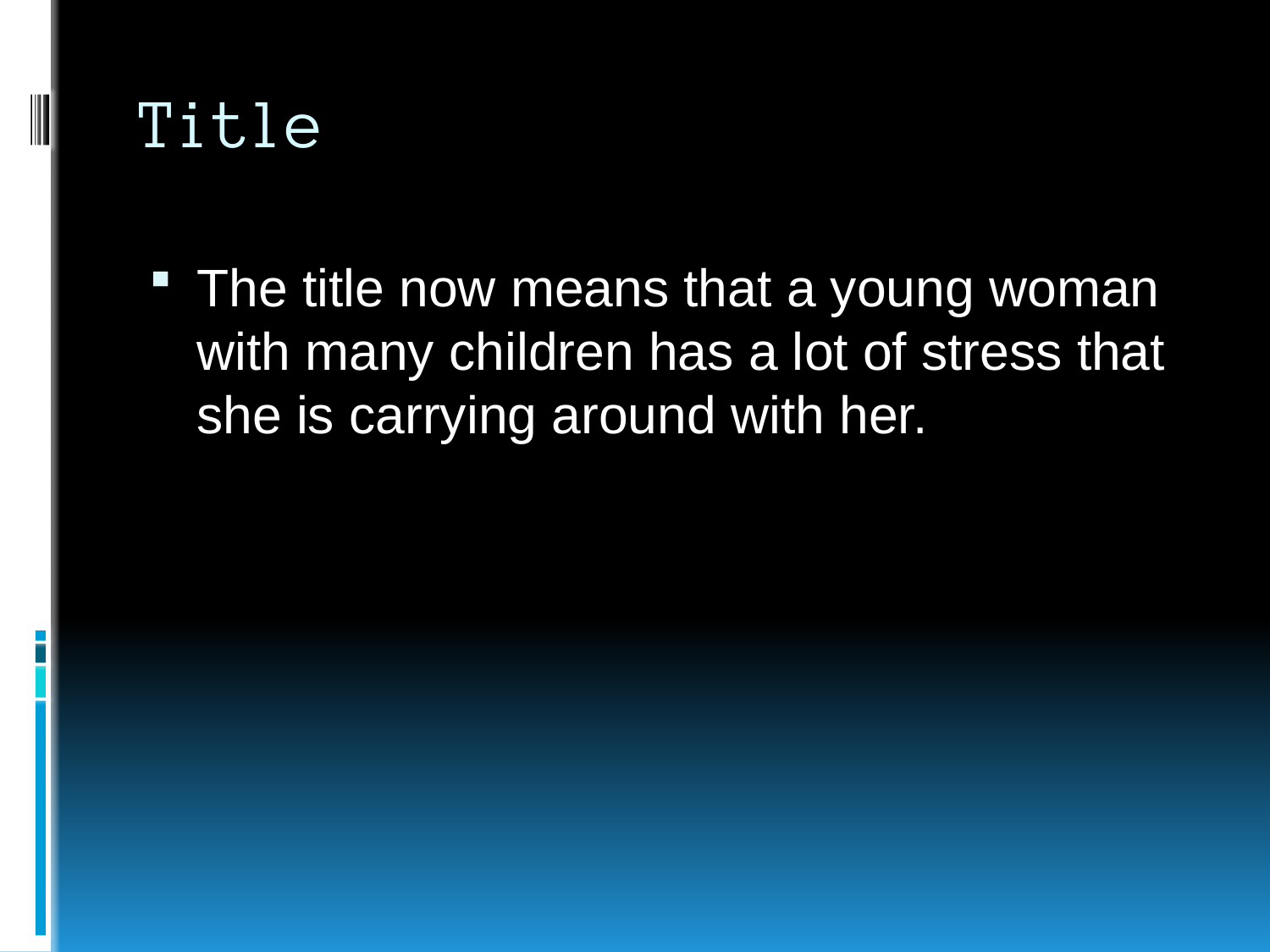

# Title
The title now means that a young woman with many children has a lot of stress that she is carrying around with her.